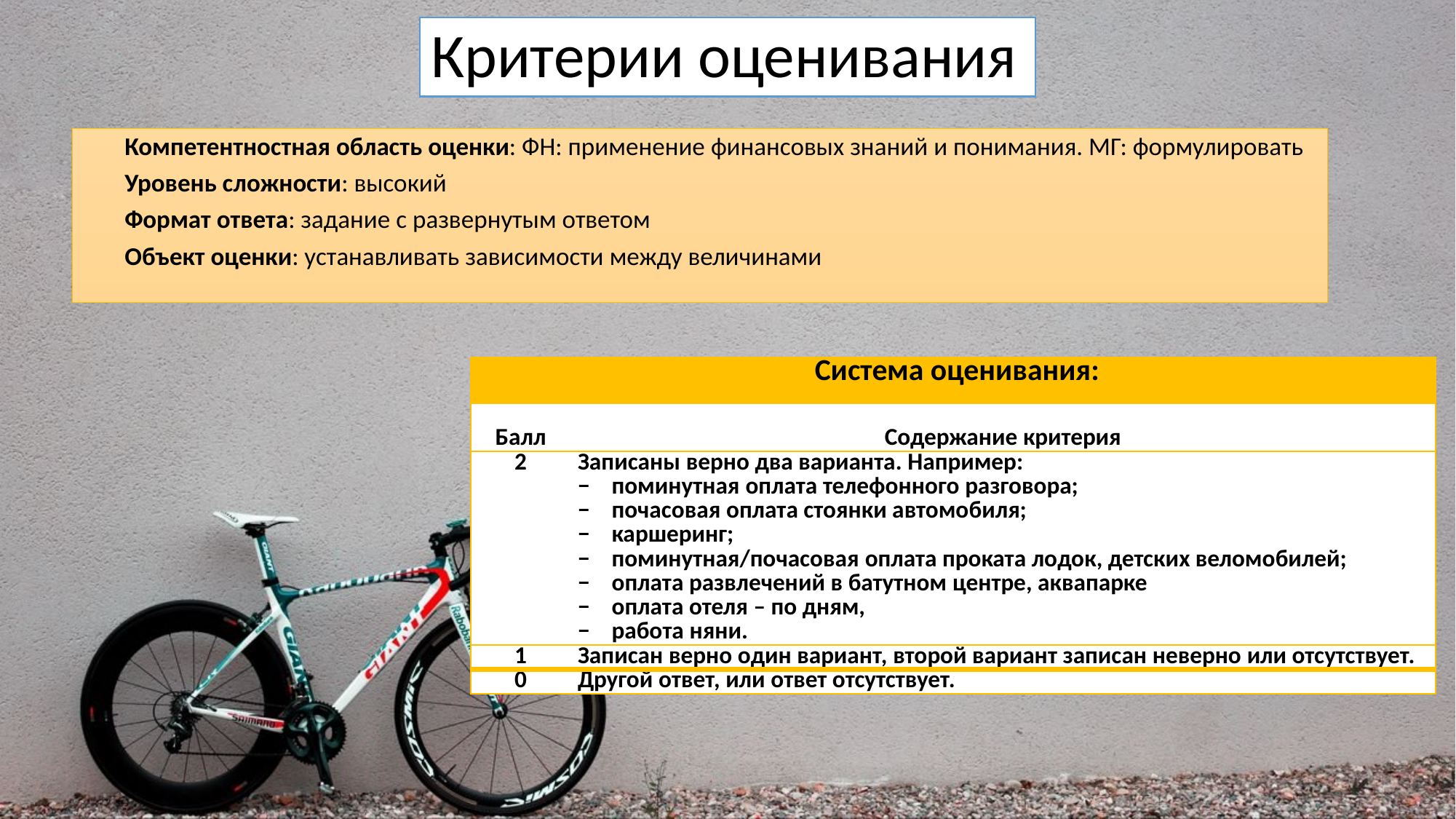

# Критерии оценивания
Компетентностная область оценки: ФН: применение финансовых знаний и понимания. МГ: формулировать
Уровень сложности: высокий
Формат ответа: задание с развернутым ответом
Объект оценки: устанавливать зависимости между величинами

| Система оценивания: |  |
| --- | --- |
| Балл | Содержание критерия |
| 2 | Записаны верно два варианта. Например: − поминутная оплата телефонного разговора; − почасовая оплата стоянки автомобиля; − каршеринг; − поминутная/почасовая оплата проката лодок, детских веломобилей; − оплата развлечений в батутном центре, аквапарке − оплата отеля – по дням, − работа няни. |
| 1 | Записан верно один вариант, второй вариант записан неверно или отсутствует. |
| 0 | Другой ответ, или ответ отсутствует. |